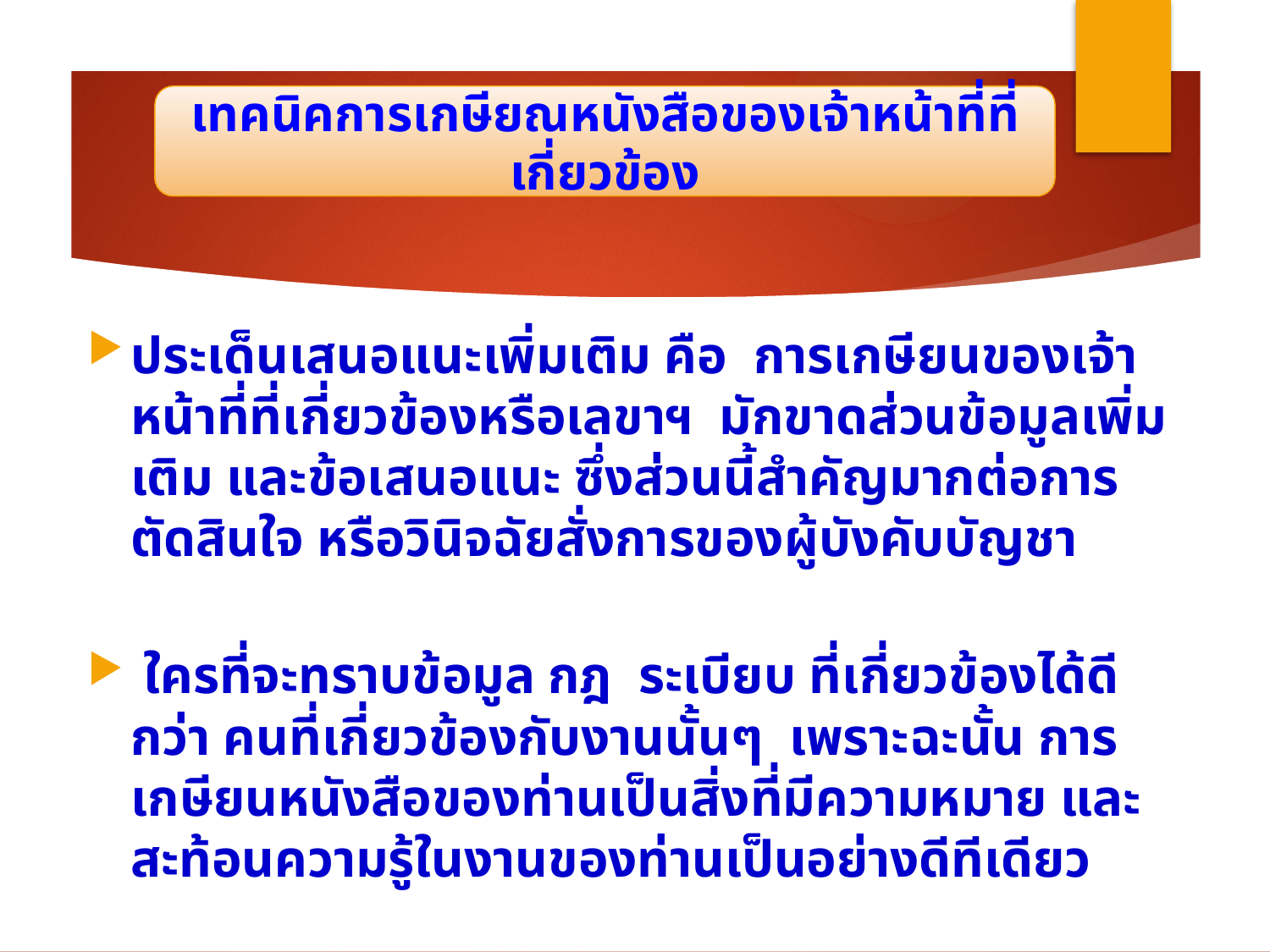

เทคนิคการเกษียณหนังสือของเจ้าหน้าที่ที่เกี่ยวข้อง
ประเด็นเสนอแนะเพิ่มเติม คือ  การเกษียนของเจ้าหน้าที่ที่เกี่ยวข้องหรือเลขาฯ  มักขาดส่วนข้อมูลเพิ่มเติม และข้อเสนอแนะ ซึ่งส่วนนี้สำคัญมากต่อการตัดสินใจ หรือวินิจฉัยสั่งการของผู้บังคับบัญชา
 ใครที่จะทราบข้อมูล กฎ  ระเบียบ ที่เกี่ยวข้องได้ดีกว่า คนที่เกี่ยวข้องกับงานนั้นๆ  เพราะฉะนั้น การเกษียนหนังสือของท่านเป็นสิ่งที่มีความหมาย และสะท้อนความรู้ในงานของท่านเป็นอย่างดีทีเดียว